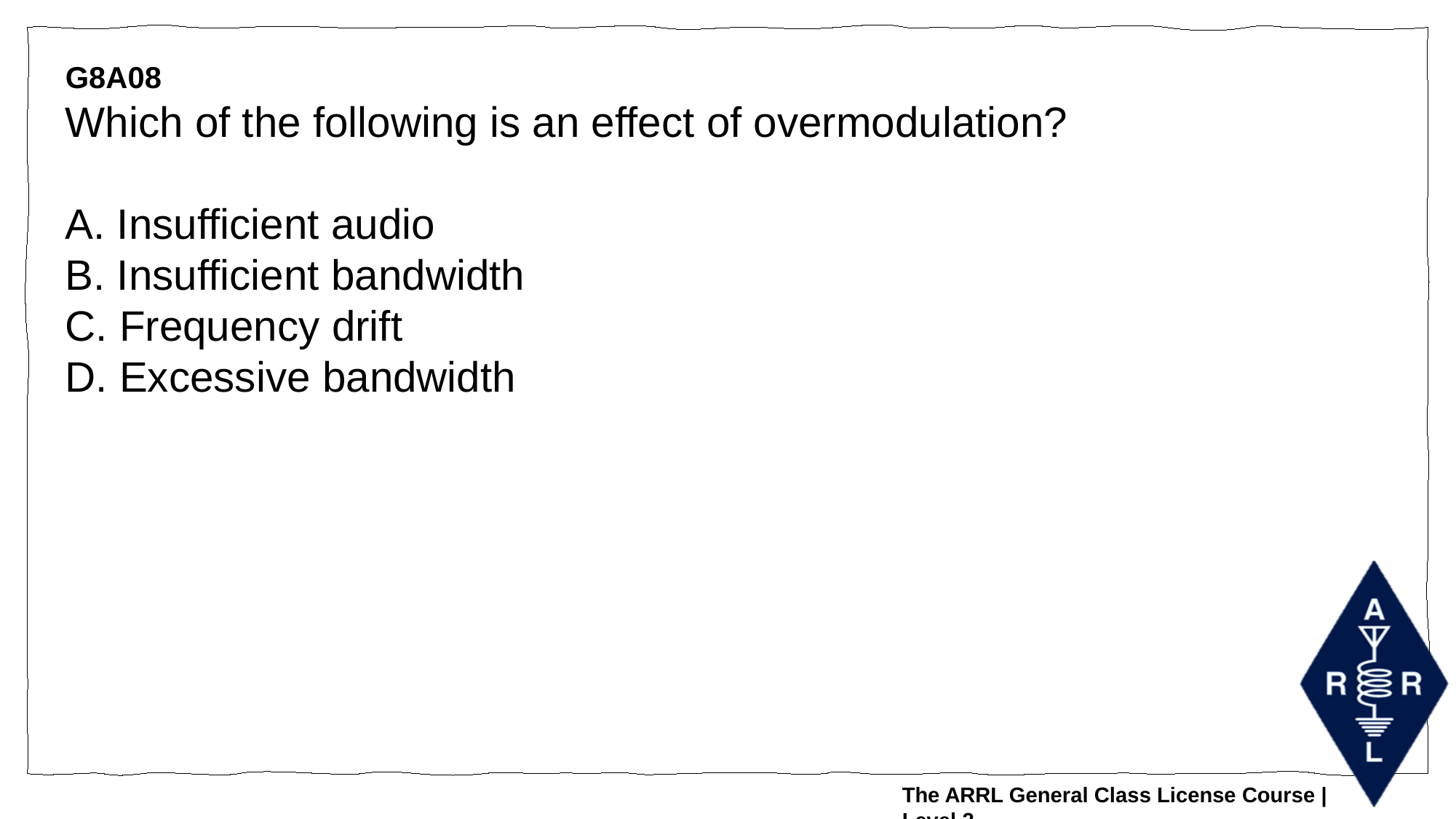

G8A08
Which of the following is an effect of overmodulation?

A. Insufficient audio
B. Insufficient bandwidth
C. Frequency drift
D. Excessive bandwidth